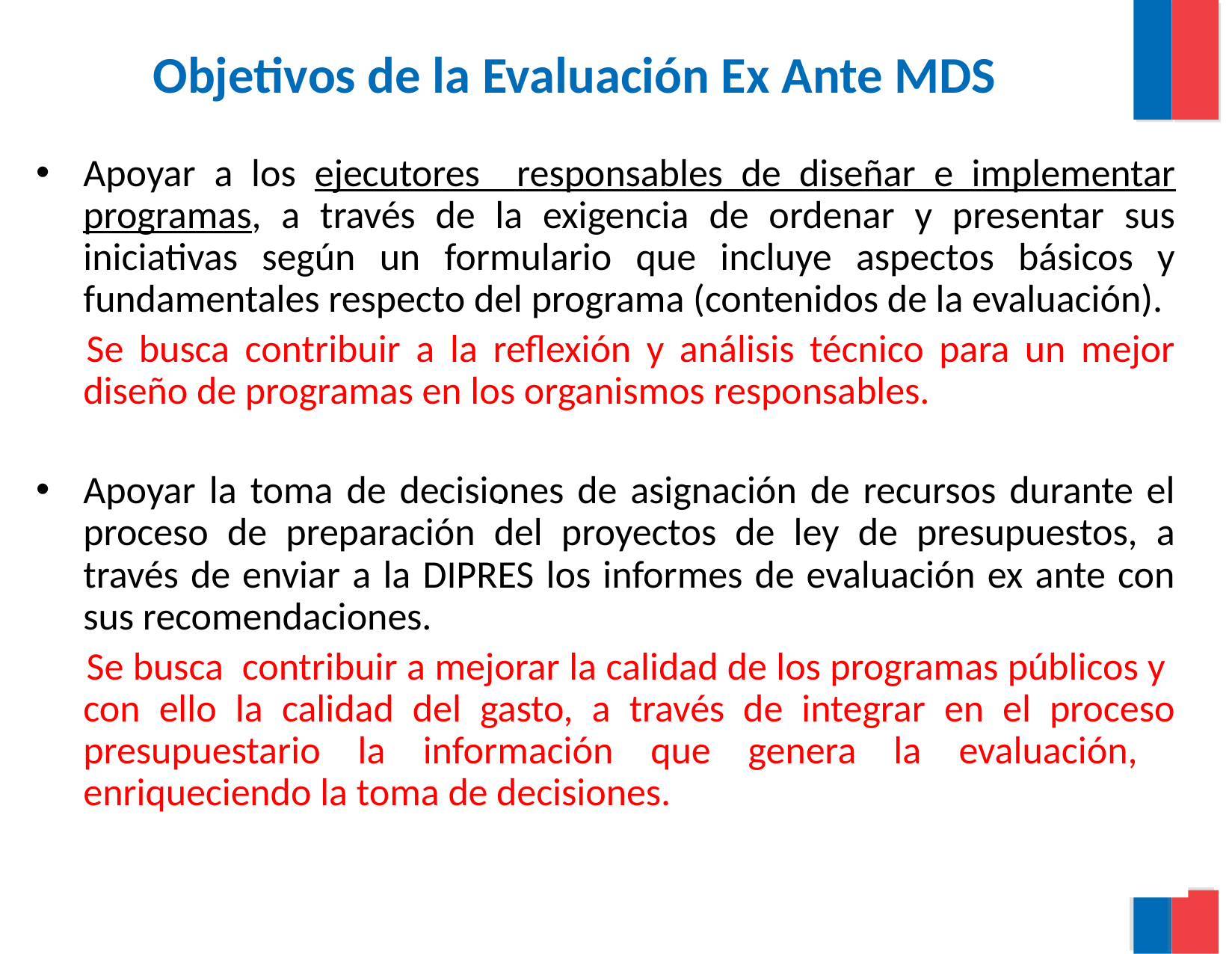

# Objetivos de la Evaluación Ex Ante MDS
Apoyar a los ejecutores  responsables de diseñar e implementar programas, a través de la exigencia de ordenar y presentar sus iniciativas según un formulario que incluye aspectos básicos y fundamentales respecto del programa (contenidos de la evaluación).
Se busca contribuir a la reflexión y análisis técnico para un mejor diseño de programas en los organismos responsables.

Apoyar la toma de decisiones de asignación de recursos durante el proceso de preparación del proyectos de ley de presupuestos, a través de enviar a la DIPRES los informes de evaluación ex ante con sus recomendaciones.
Se busca  contribuir a mejorar la calidad de los programas públicos y  con ello la calidad del gasto, a través de integrar en el proceso presupuestario la información que genera la evaluación,  enriqueciendo la toma de decisiones.

.